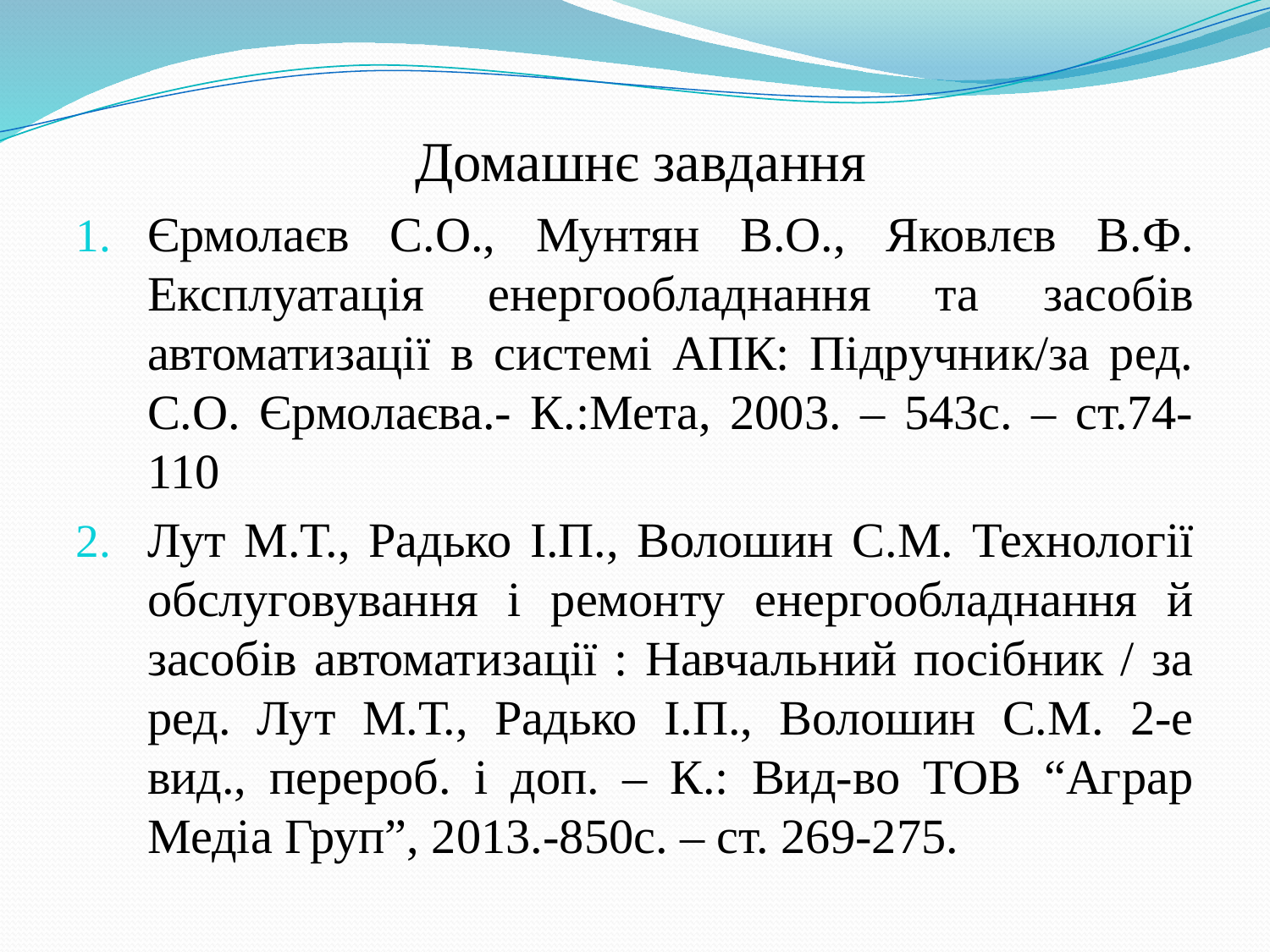

Домашнє завдання
Єрмолаєв С.О., Мунтян В.О., Яковлєв В.Ф. Експлуатація енергообладнання та засобів автоматизації в системі АПК: Підручник/за ред. С.О. Єрмолаєва.- К.:Мета, 2003. – 543с. – ст.74-110
Лут М.Т., Радько І.П., Волошин С.М. Технології обслуговування і ремонту енергообладнання й засобів автоматизації : Навчальний посібник / за ред. Лут М.Т., Радько І.П., Волошин С.М. 2-е вид., перероб. і доп. – К.: Вид-во ТОВ “Аграр Медіа Груп”, 2013.-850с. – ст. 269-275.